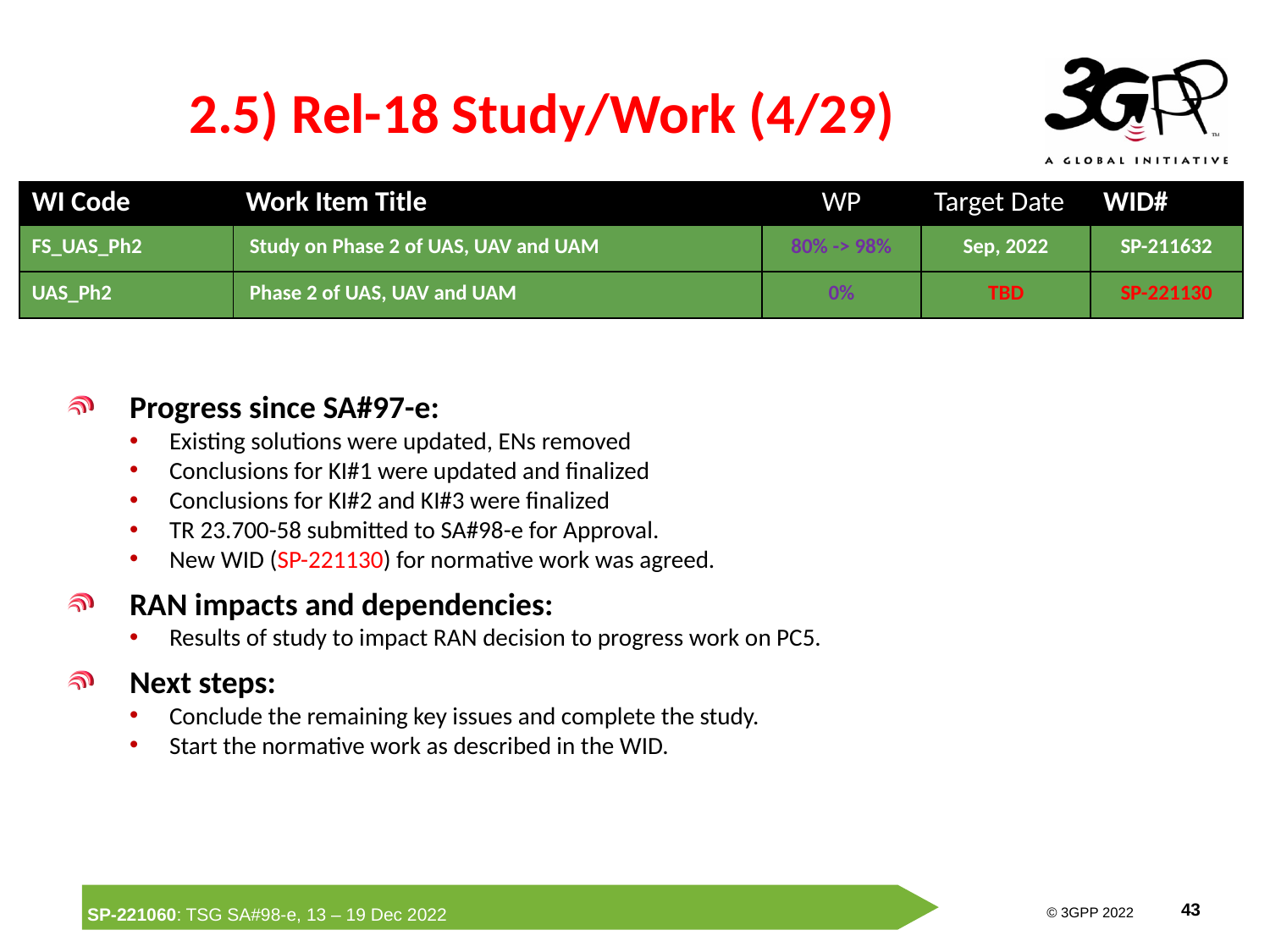

# 2.5) Rel-18 Study/Work (4/29)
| WI Code | Work Item Title | WP | Target Date | WID# |
| --- | --- | --- | --- | --- |
| FS\_UAS\_Ph2 | Study on Phase 2 of UAS, UAV and UAM | 80% -> 98% | Sep, 2022 | SP-211632 |
| UAS\_Ph2 | Phase 2 of UAS, UAV and UAM | 0% | TBD | SP-221130 |
Progress since SA#97-e:
Existing solutions were updated, ENs removed
Conclusions for KI#1 were updated and finalized
Conclusions for KI#2 and KI#3 were finalized
TR 23.700-58 submitted to SA#98-e for Approval.
New WID (SP-221130) for normative work was agreed.
RAN impacts and dependencies:
Results of study to impact RAN decision to progress work on PC5.
Next steps:
Conclude the remaining key issues and complete the study.
Start the normative work as described in the WID.